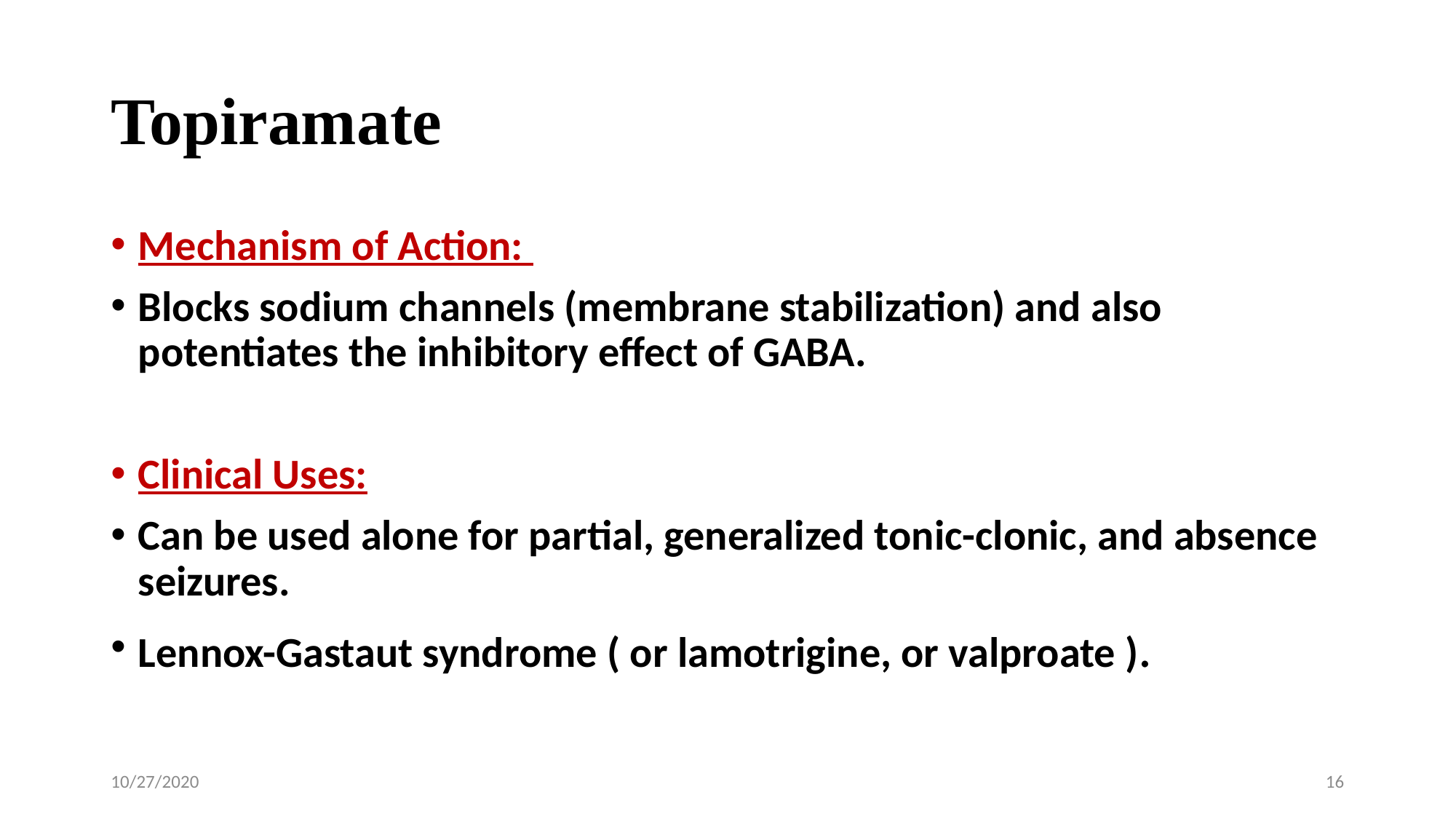

# Topiramate
Mechanism of Action:
Blocks sodium channels (membrane stabilization) and also potentiates the inhibitory effect of GABA.

Clinical Uses:
Can be used alone for partial, generalized tonic-clonic, and absence  seizures.
Lennox-Gastaut syndrome ( or lamotrigine, or valproate ).

10/27/2020
16